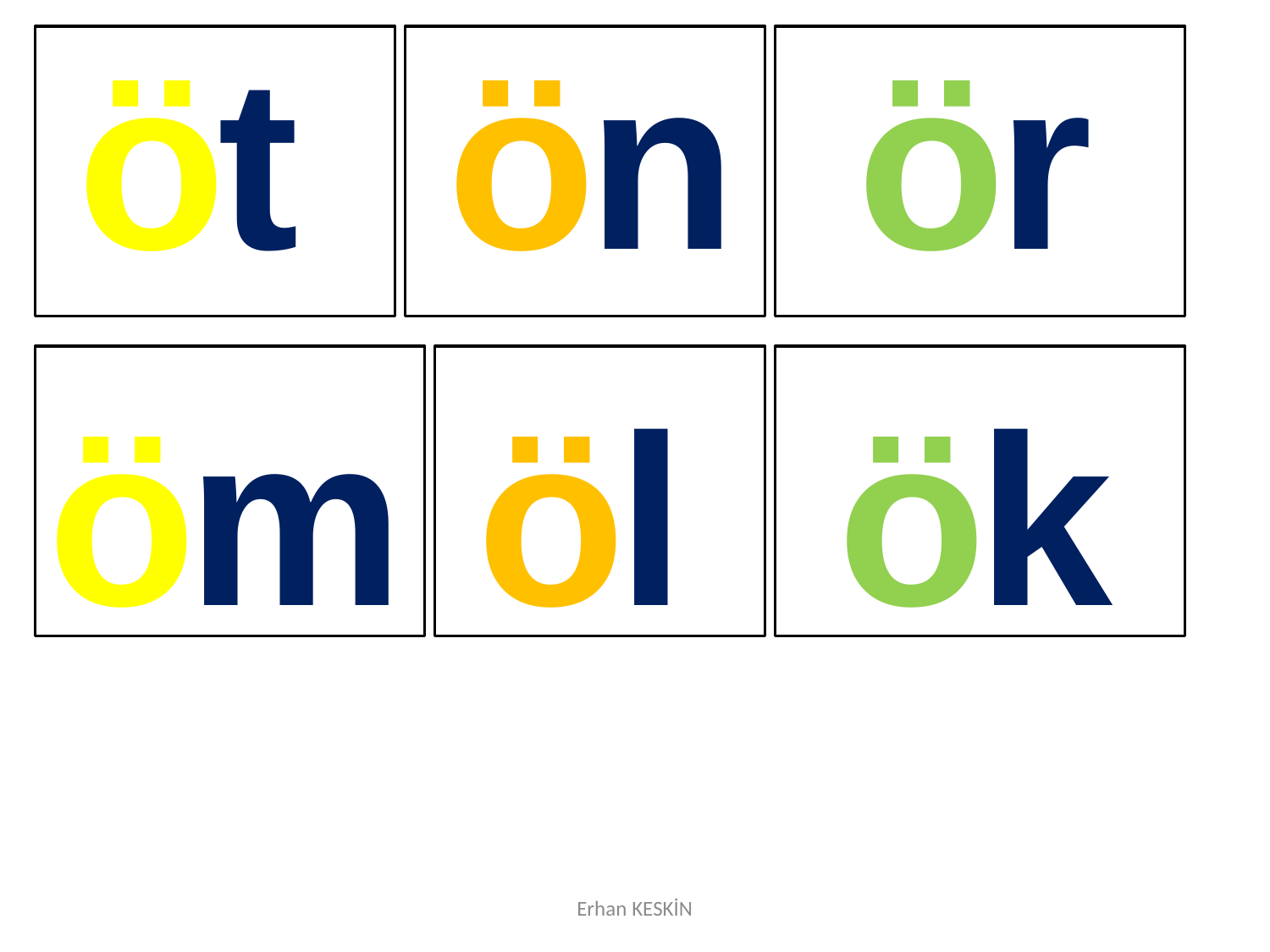

ö
t
ö
n
ö
r

ö
m
ö
l
ö
k
Erhan KESKİN